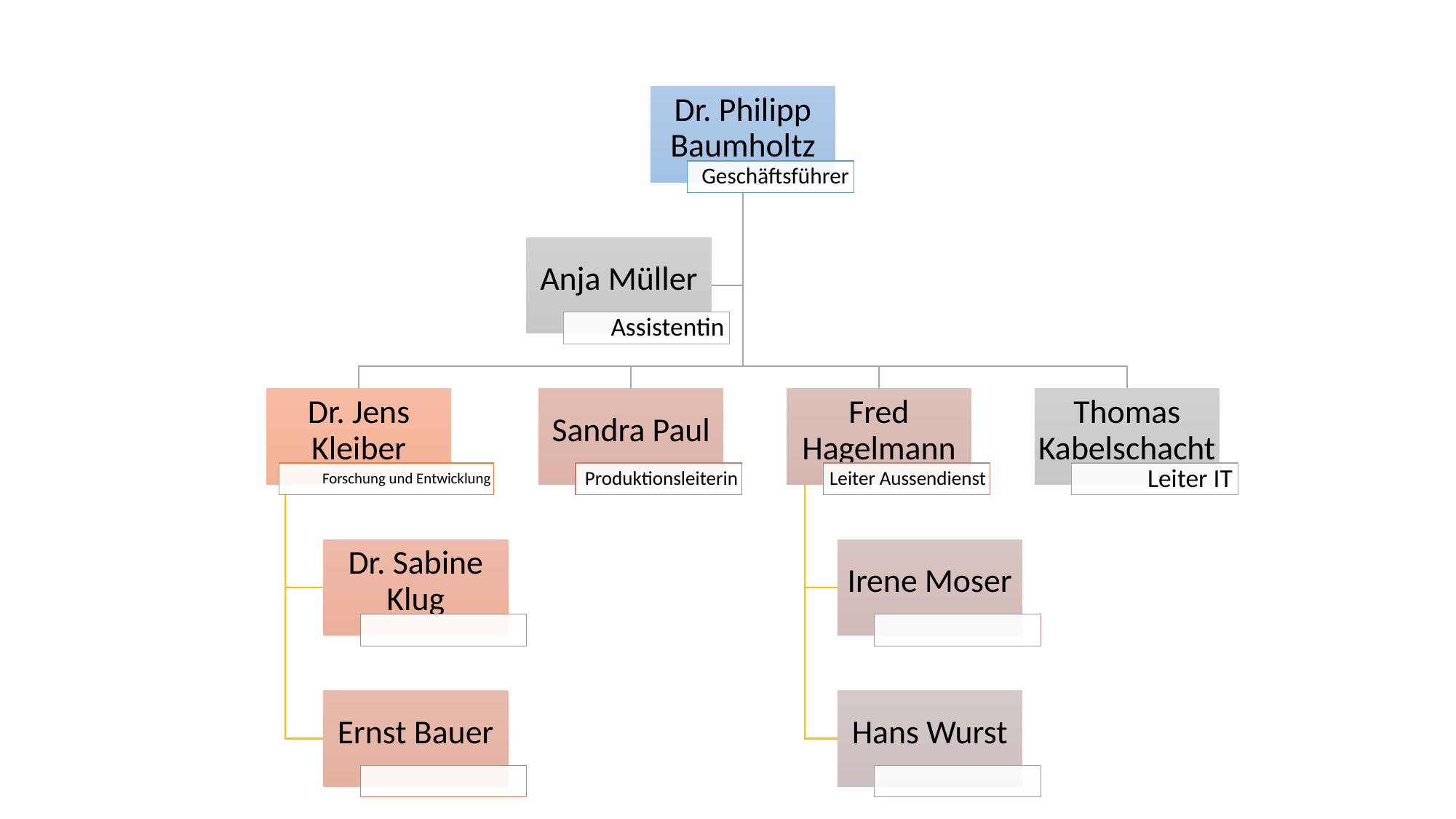

Dr. Philipp Baumholtz
Geschäftsführer
Dr. Jens Kleiber
Forschung und Entwicklung
Dr. Sabine Klug

Ernst Bauer

Sandra Paul
Produktionsleiterin
Fred Hagelmann
Leiter Aussendienst
Irene Moser

Hans Wurst

Thomas Kabelschacht
Leiter IT
Anja Müller
Assistentin